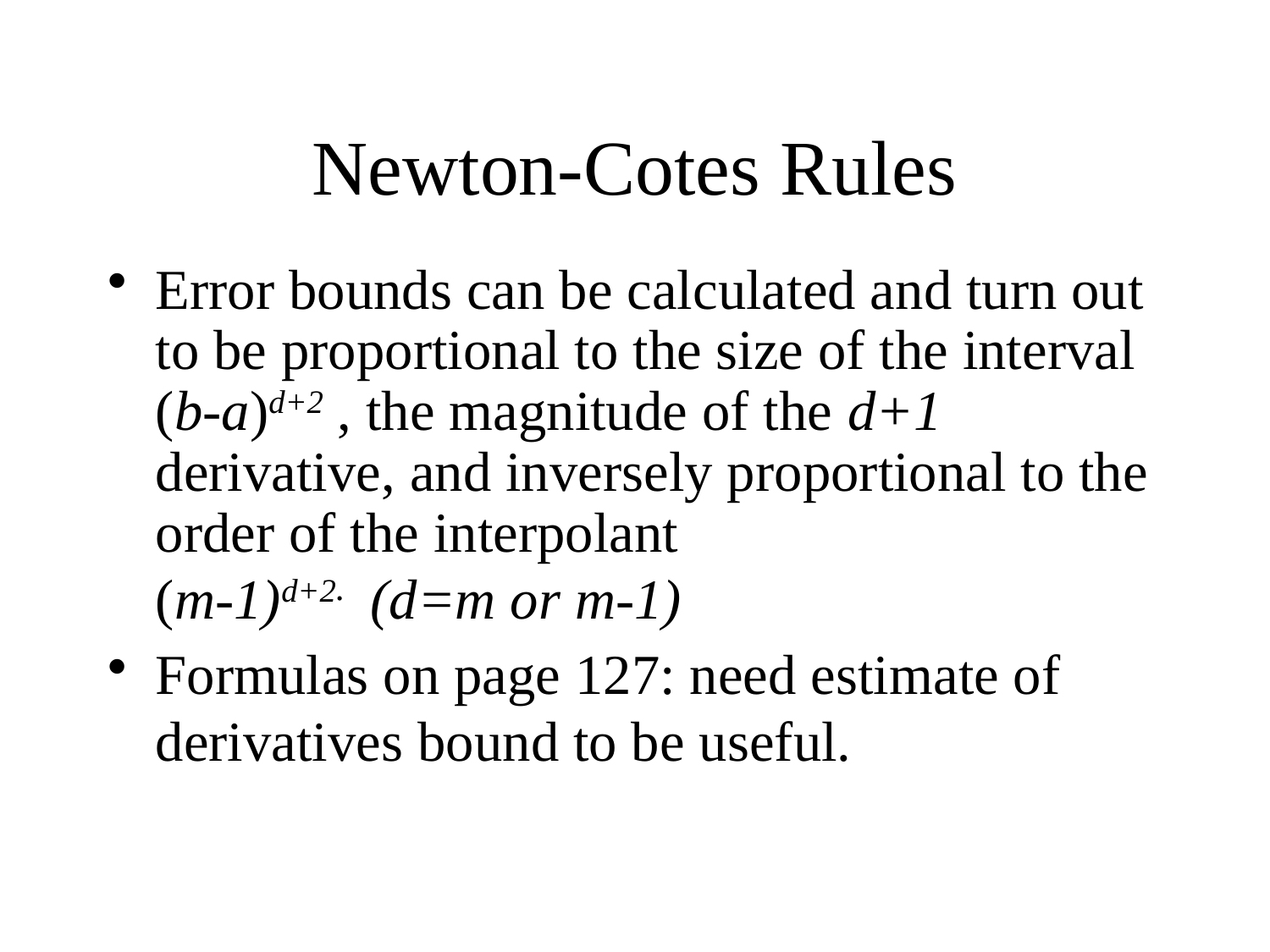

# Newton-Cotes Rules
Error bounds can be calculated and turn out to be proportional to the size of the interval (b-a)d+2 , the magnitude of the d+1 derivative, and inversely proportional to the order of the interpolant
(m-1)d+2.  (d=m or m-1)
Formulas on page 127: need estimate of derivatives bound to be useful.